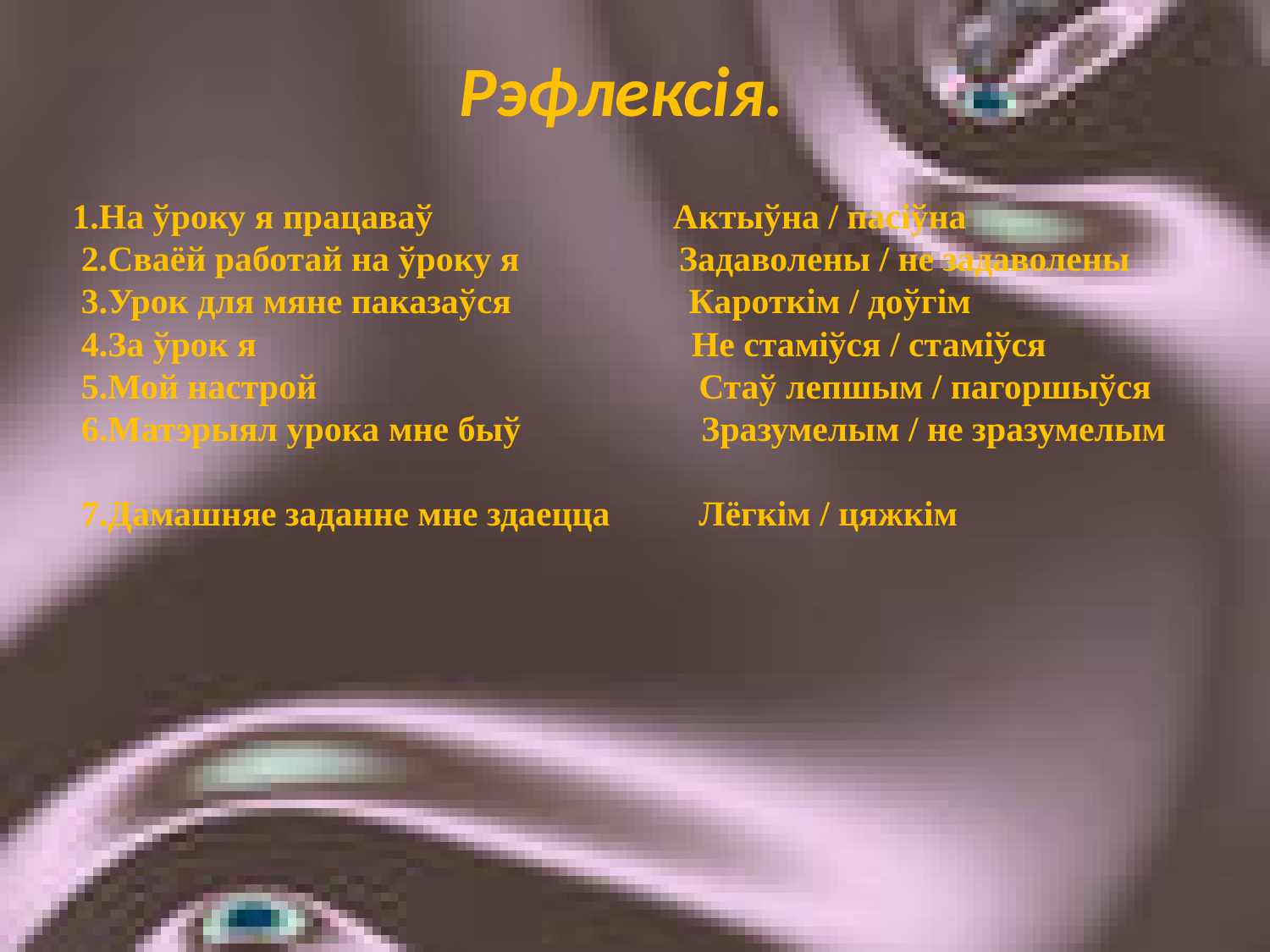

Рэфлексія.
1.На ўроку я працаваў                           Актыўна / пасіўна
 2.Сваёй работай на ўроку я                  Задаволены / не задаволены
 3.Урок для мяне паказаўся                    Кароткім / доўгім
 4.За ўрок я                                                 Не стаміўся / стаміўся
 5.Мой настрой                                           Стаў лепшым / пагоршыўся
 6.Матэрыял урока мне быў                    Зразумелым / не зразумелым
 7.Дамашняе заданне мне здаецца          Лёгкім / цяжкім